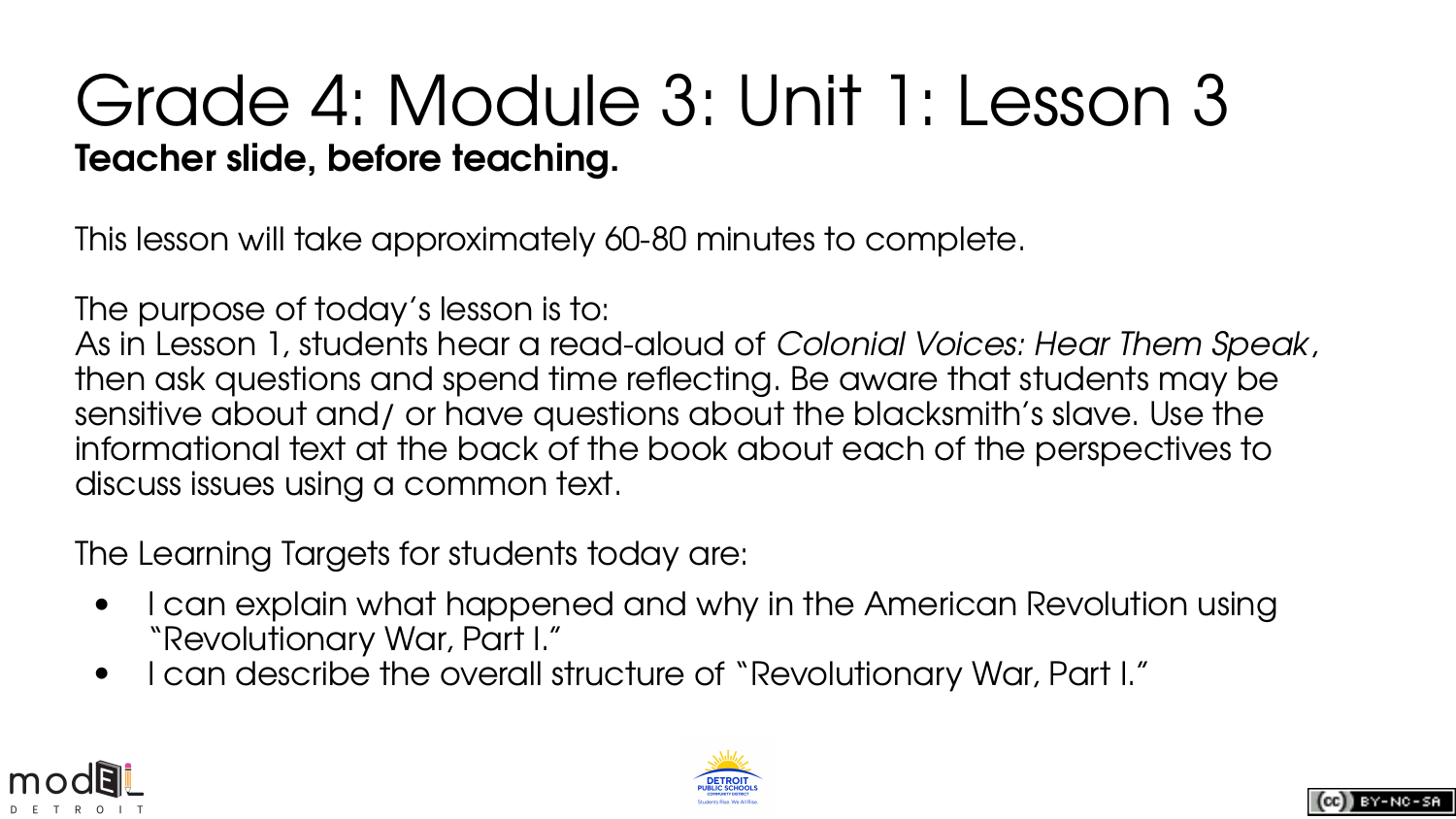

# Grade 4: Module 3: Unit 1: Lesson 3
Teacher slide, before teaching.
This lesson will take approximately 60-80 minutes to complete.

The purpose of today’s lesson is to:
As in Lesson 1, students hear a read-aloud of Colonial Voices: Hear Them Speak, then ask questions and spend time reflecting. Be aware that students may be sensitive about and/ or have questions about the blacksmith’s slave. Use the informational text at the back of the book about each of the perspectives to discuss issues using a common text.

The Learning Targets for students today are:
I can explain what happened and why in the American Revolution using “Revolutionary War, Part I.”
I can describe the overall structure of “Revolutionary War, Part I.”